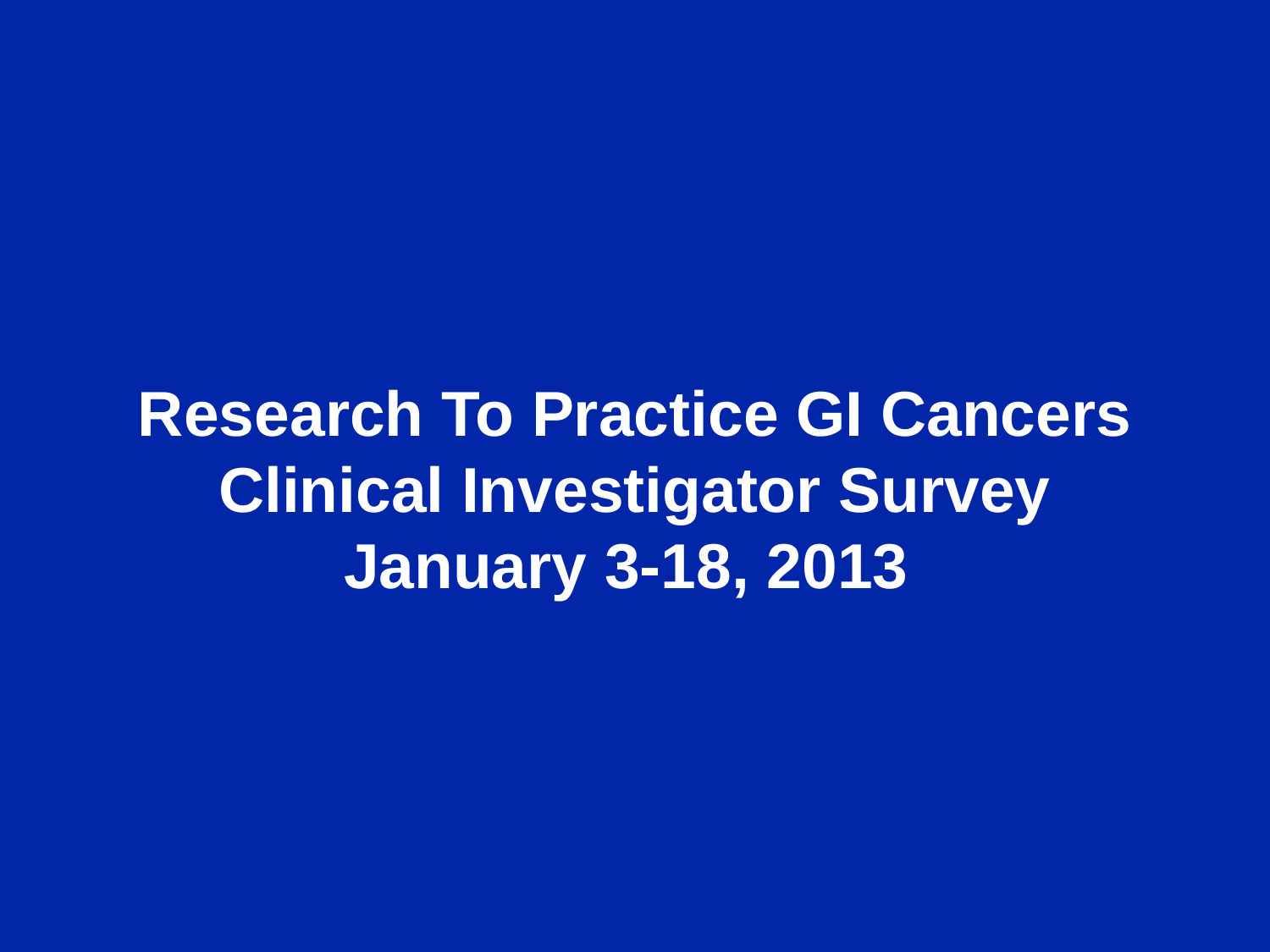

# Research To Practice GI Cancers Clinical Investigator Survey January 3-18, 2013